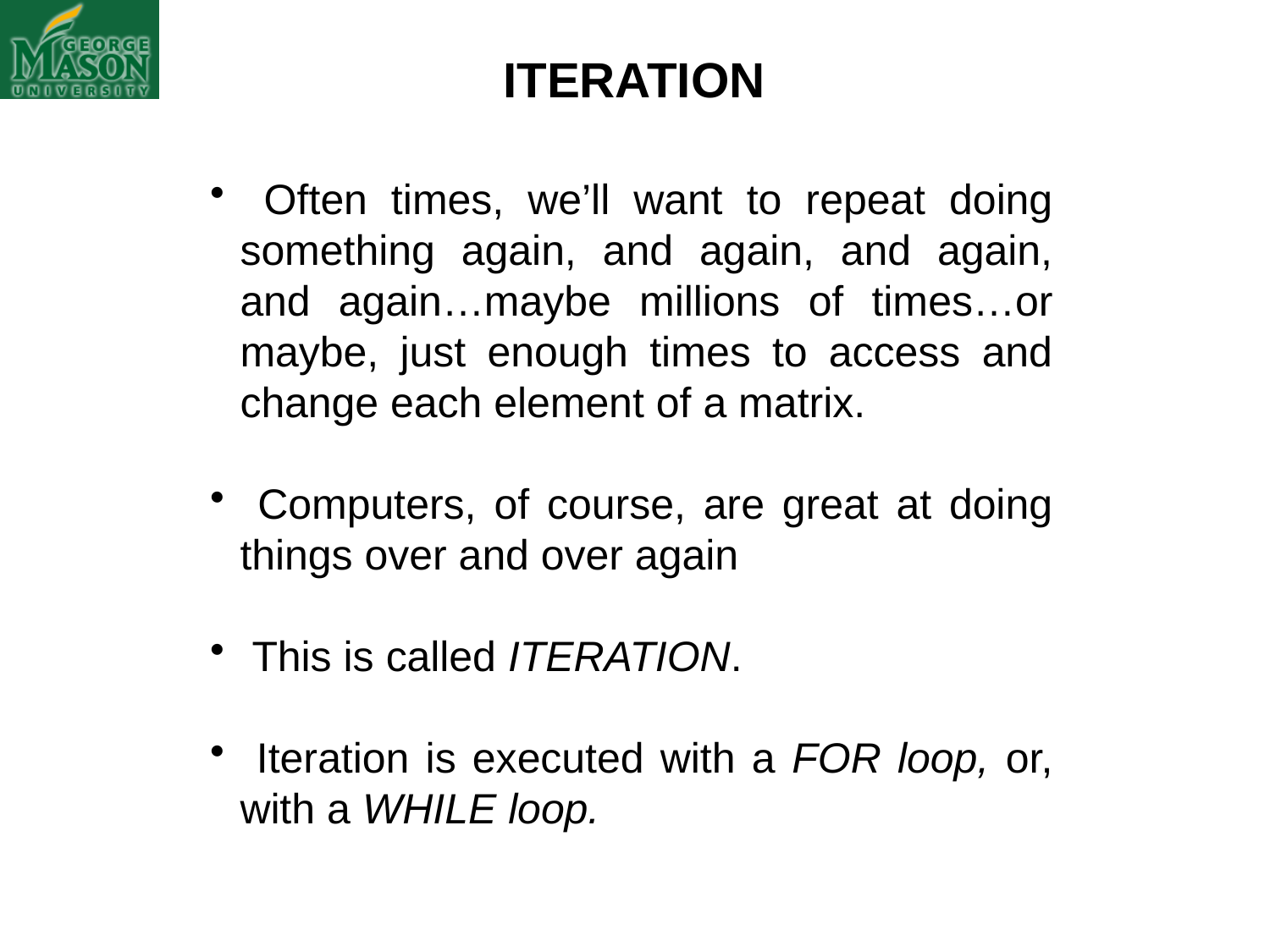

ITERATION
 Often times, we’ll want to repeat doing something again, and again, and again, and again…maybe millions of times…or maybe, just enough times to access and change each element of a matrix.

 Computers, of course, are great at doing things over and over again

 This is called ITERATION.

 Iteration is executed with a FOR loop, or, with a WHILE loop.